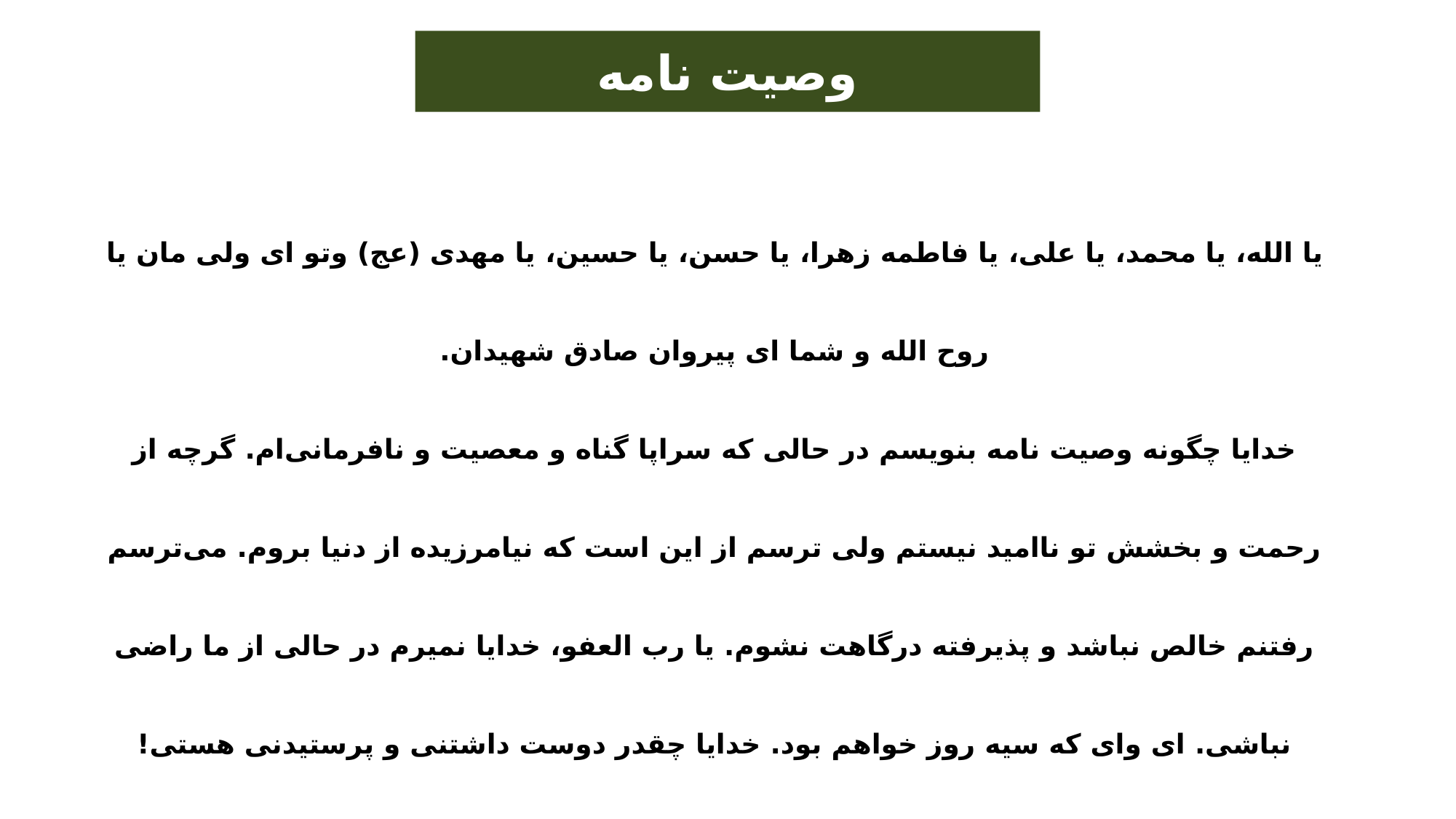

وصیت نامه
یا الله، ‌یا محمد، یا علی، ‌یا فاطمه زهرا، ‌یا حسن، یا حسین، ‌یا مهدی (عج) وتو ای ولی مان یا روح الله و شما ای پیروان صادق شهیدان.
خدایا چگونه وصیت نامه بنویسم در حالی که سراپا گناه و معصیت و نافرمانی‌ام. گرچه از رحمت و بخشش تو ناامید نیستم ولی ترسم از این است که نیامرزیده از دنیا بروم. می‌ترسم رفتنم خالص نباشد و پذیرفته درگاهت نشوم. یا رب العفو، خدایا نمیرم در حالی از ما راضی نباشی. ای وای که سیه روز خواهم بود. خدایا چقدر دوست داشتنی و پرستیدنی هستی! هیهات که نفهمیدم. یا اباعبدالله شفاعت! آه چقدر لذت بخش است انسان آماده باشد برای دیدار ربش، و چه کنم که تهیدستم، خدایا تو قبولم کن.